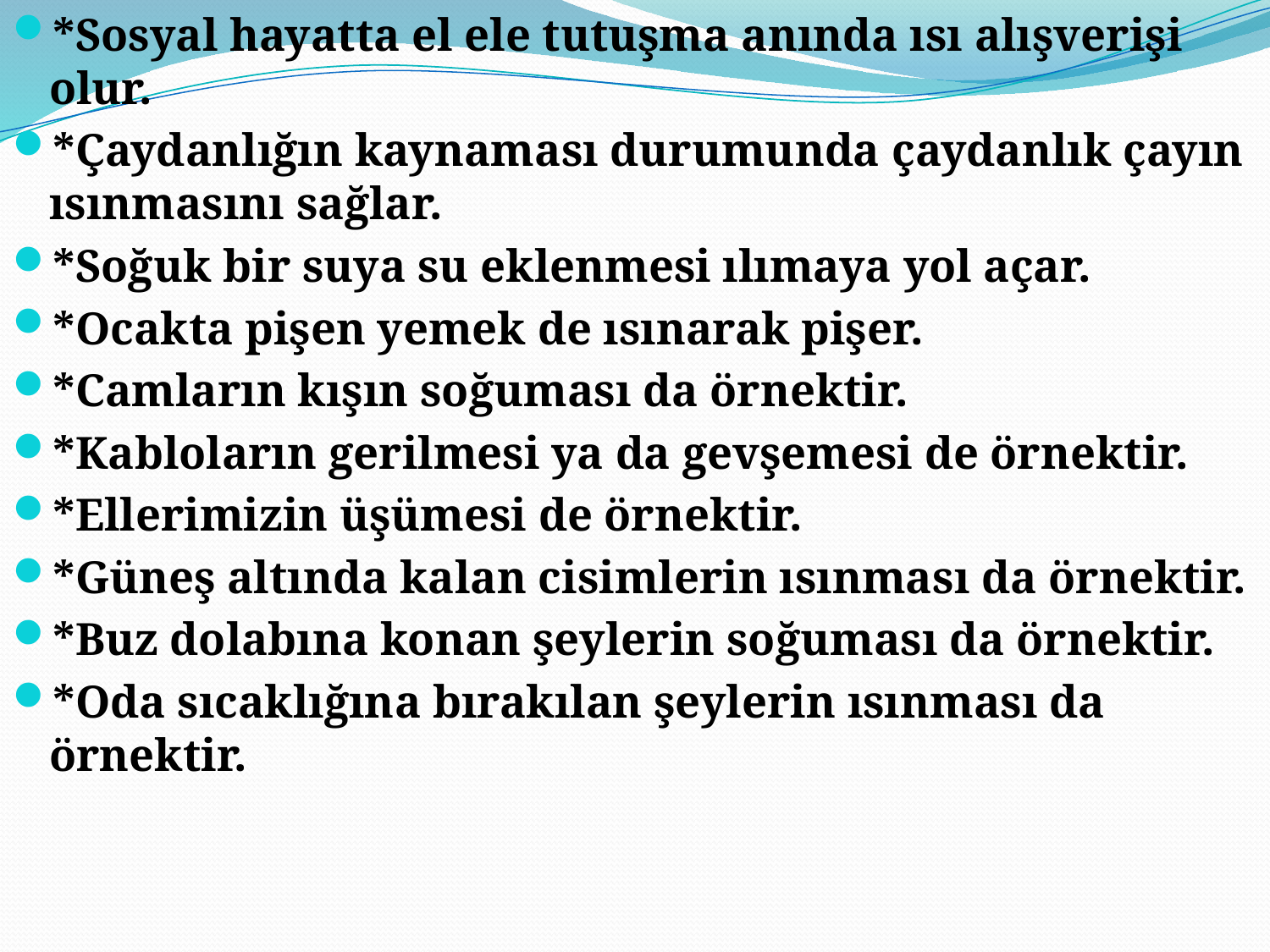

*Sosyal hayatta el ele tutuşma anında ısı alışverişi olur.
*Çaydanlığın kaynaması durumunda çaydanlık çayın ısınmasını sağlar.
*Soğuk bir suya su eklenmesi ılımaya yol açar.
*Ocakta pişen yemek de ısınarak pişer.
*Camların kışın soğuması da örnektir.
*Kabloların gerilmesi ya da gevşemesi de örnektir.
*Ellerimizin üşümesi de örnektir.
*Güneş altında kalan cisimlerin ısınması da örnektir.
*Buz dolabına konan şeylerin soğuması da örnektir.
*Oda sıcaklığına bırakılan şeylerin ısınması da örnektir.